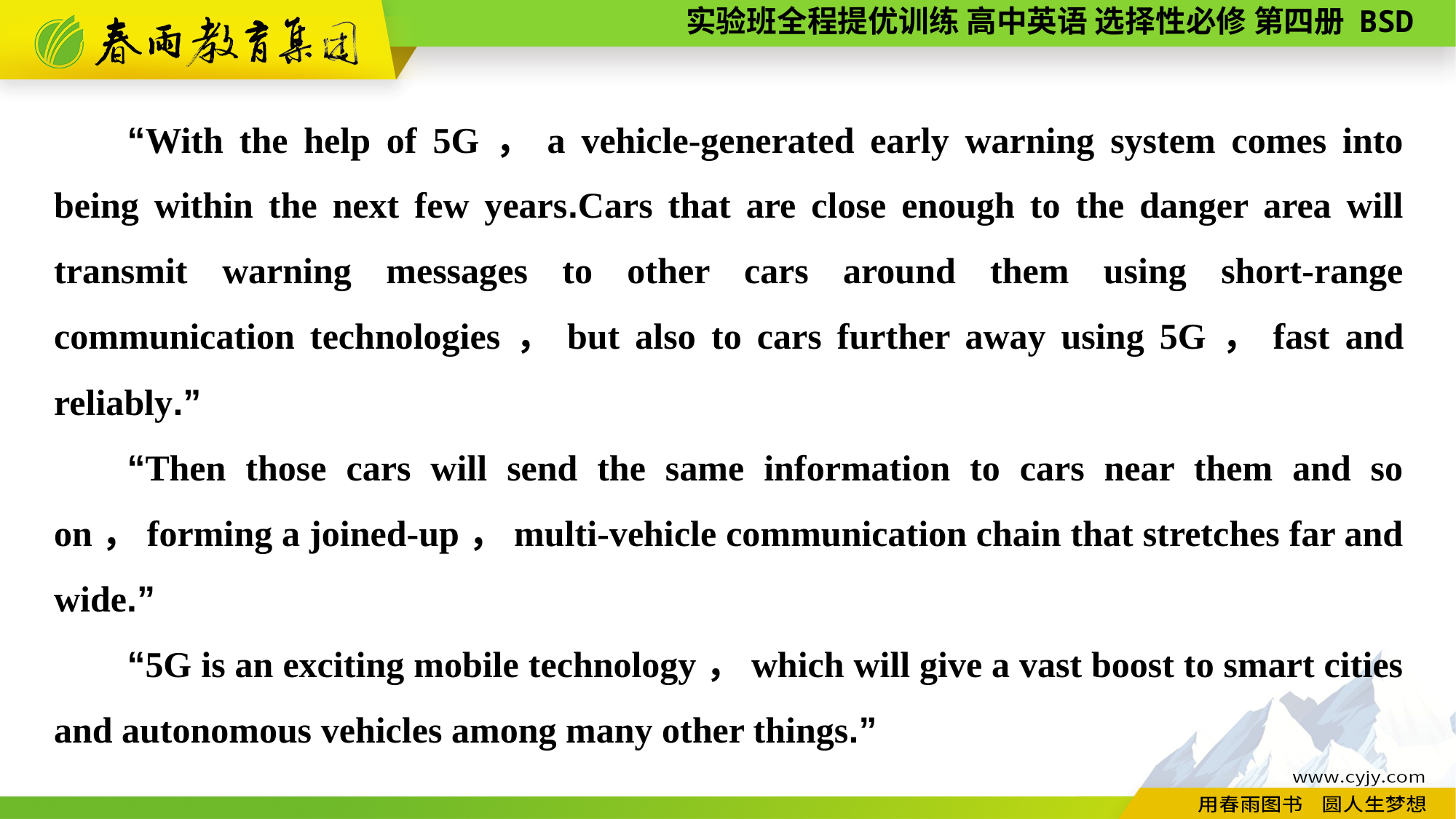

“With the help of 5G，a vehicle-generated early warning system comes into being within the next few years.Cars that are close enough to the danger area will transmit warning messages to other cars around them using short-range communication technologies，but also to cars further away using 5G，fast and reliably.”
“Then those cars will send the same information to cars near them and so on，forming a joined-up，multi-vehicle communication chain that stretches far and wide.”
“5G is an exciting mobile technology，which will give a vast boost to smart cities and autonomous vehicles among many other things.”